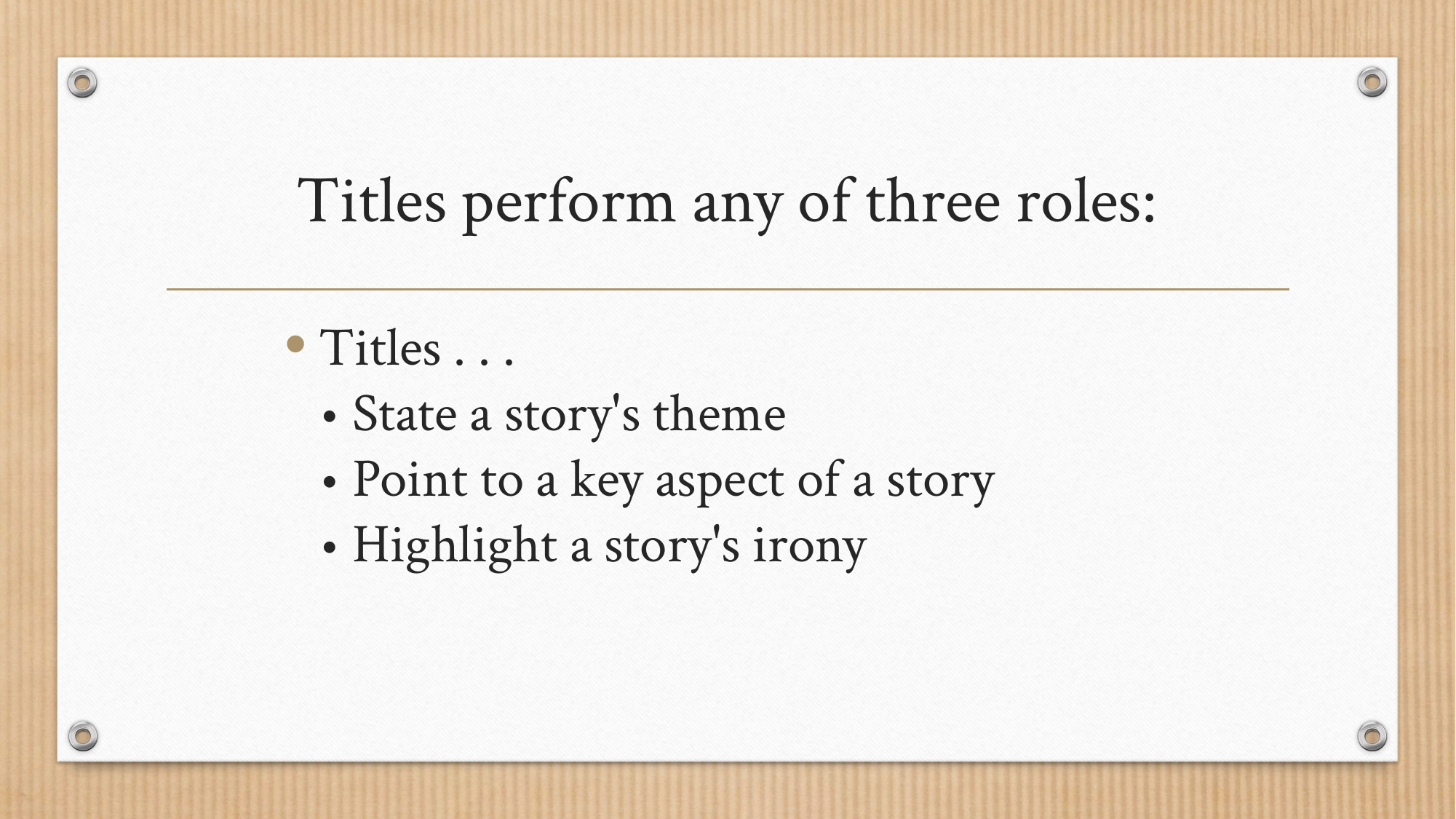

# Titles perform any of three roles:
Titles . . .
• State a story's theme
• Point to a key aspect of a story
• Highlight a story's irony